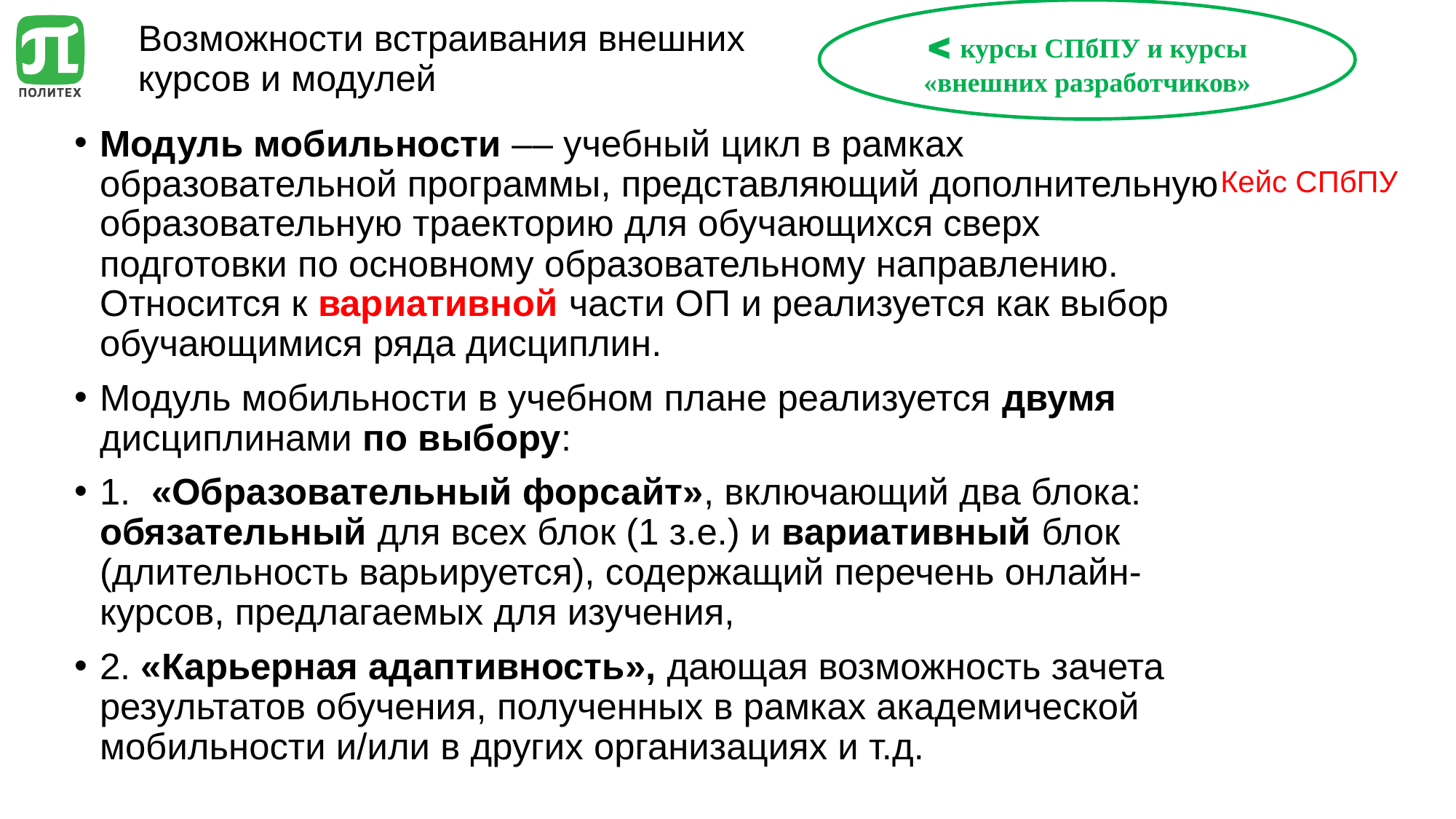

< курсы СПбПУ и курсы «внешних разработчиков»
# Возможности встраивания внешних курсов и модулей
Модуль мобильности –– учебный цикл в рамках образовательной программы, представляющий дополнительную образовательную траекторию для обучающихся сверх подготовки по основному образовательному направлению. Относится к вариативной части ОП и реализуется как выбор обучающимися ряда дисциплин.
Модуль мобильности в учебном плане реализуется двумя дисциплинами по выбору:
1.  «Образовательный форсайт», включающий два блока: обязательный для всех блок (1 з.е.) и вариативный блок (длительность варьируется), содержащий перечень онлайн-курсов, предлагаемых для изучения,
2. «Карьерная адаптивность», дающая возможность зачета результатов обучения, полученных в рамках академической мобильности и/или в других организациях и т.д.

Кейс СПбПУ